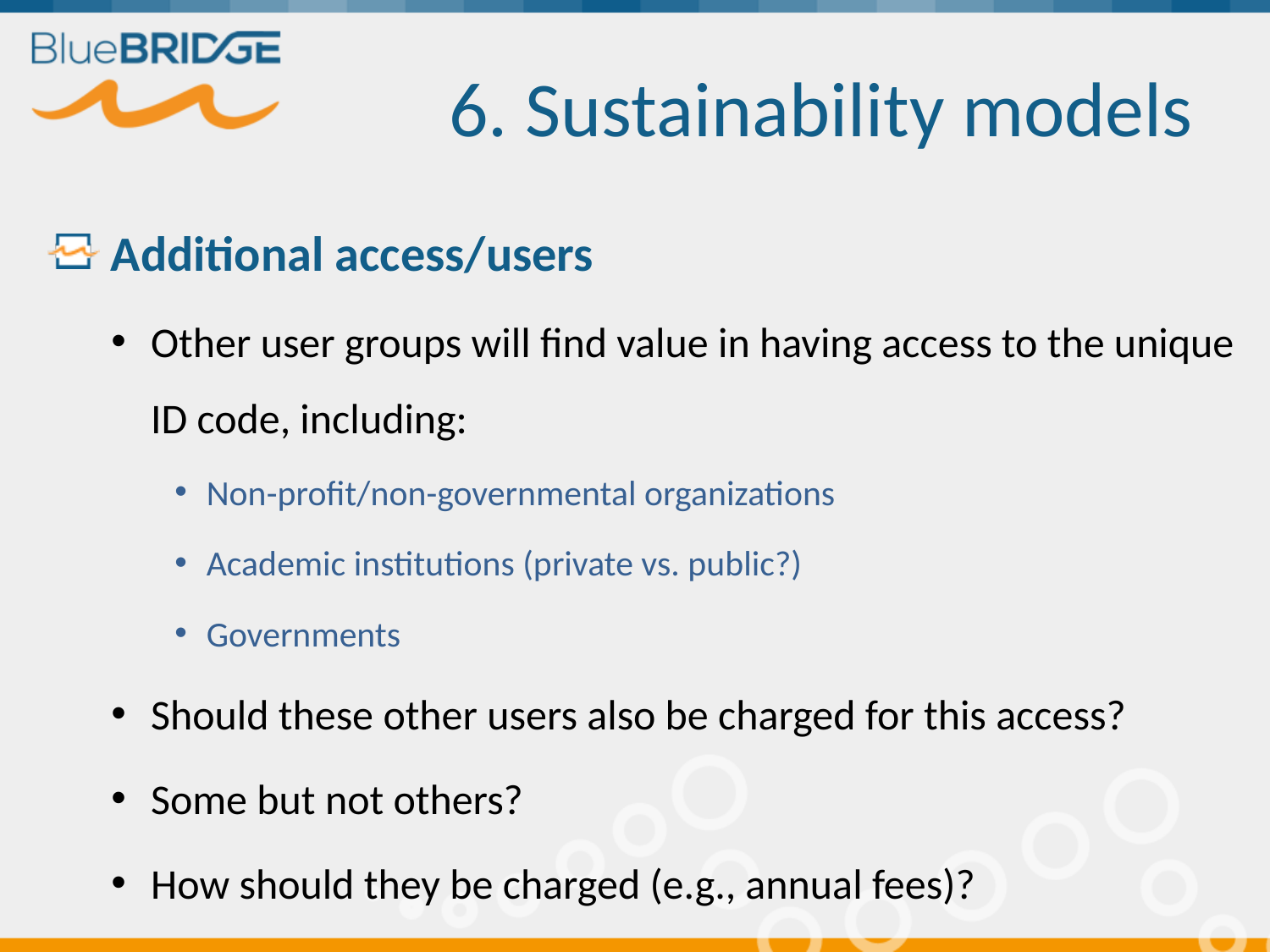

# 6. Sustainability models
 Additional access/users
Other user groups will find value in having access to the unique ID code, including:
Non-profit/non-governmental organizations
Academic institutions (private vs. public?)
Governments
Should these other users also be charged for this access?
Some but not others?
How should they be charged (e.g., annual fees)?